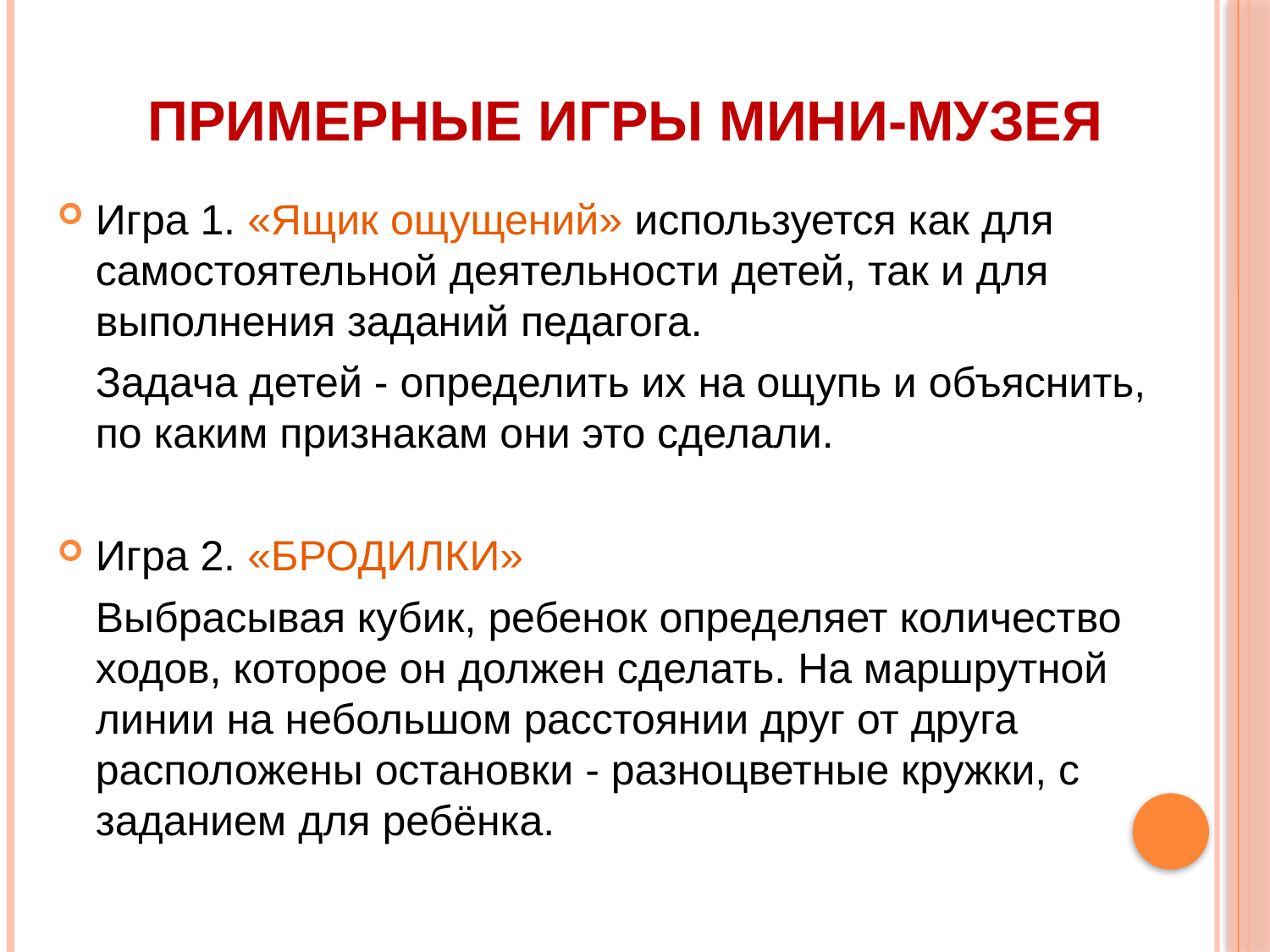

# Примерные игры мини-музея
Игра 1. «Ящик ощущений» используется как для самостоятельной деятельности детей, так и для выполнения заданий педагога.
	Задача детей - определить их на ощупь и объяснить, по каким признакам они это сделали.

Игра 2. «БРОДИЛКИ»
	Выбрасывая кубик, ребенок определяет количество ходов, которое он должен сделать. На маршрутной линии на небольшом расстоянии друг от друга расположены остановки - разноцветные кружки, с заданием для ребёнка.